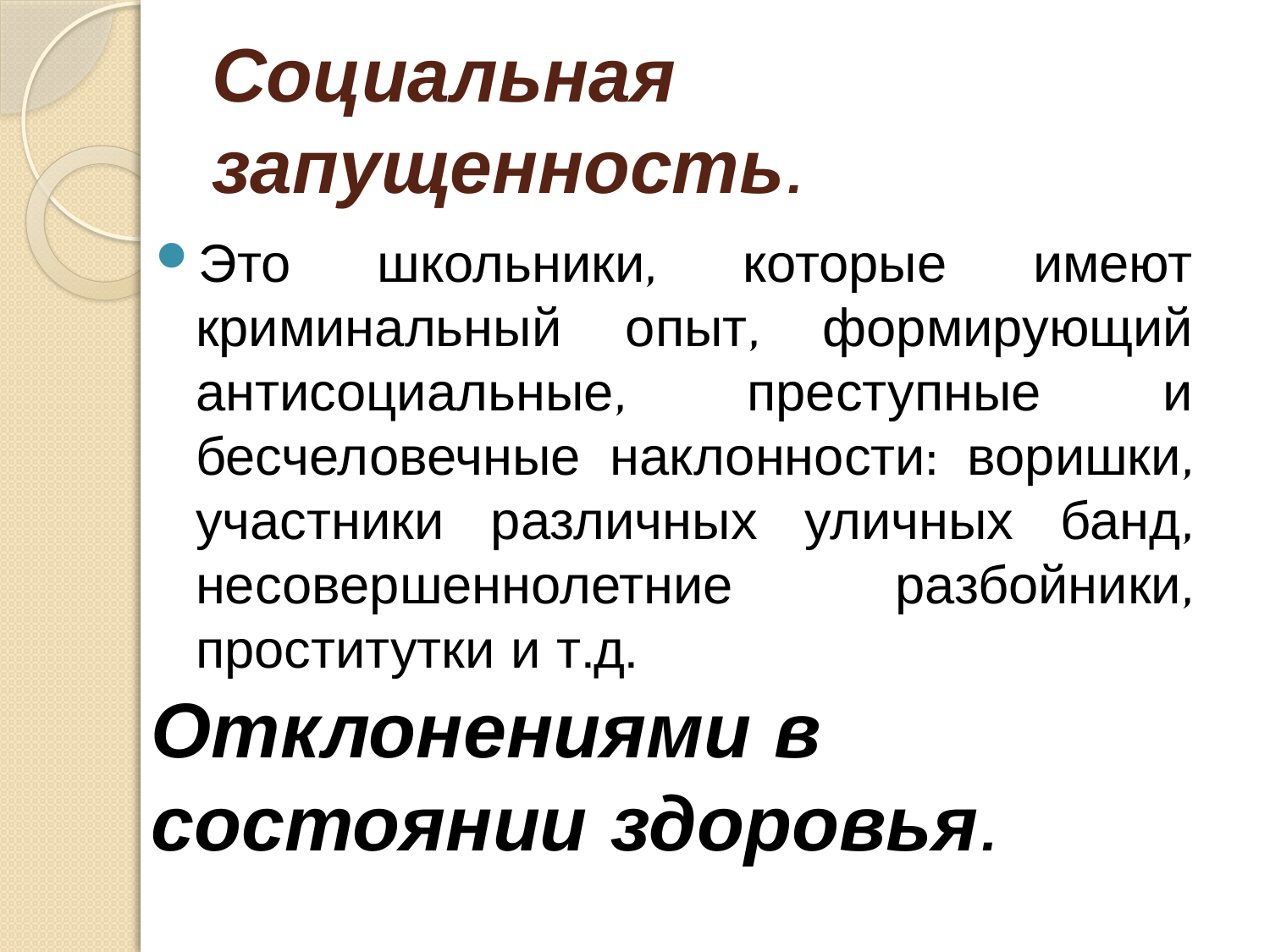

# Социальная запущенность.
Это школьники, которые имеют криминальный опыт, формирующий антисоциальные, преступные и бесчеловечные наклонности: воришки, участники различных уличных банд, несовершеннолетние разбойники, проститутки и т.д.
Отклонениями в состоянии здоровья.